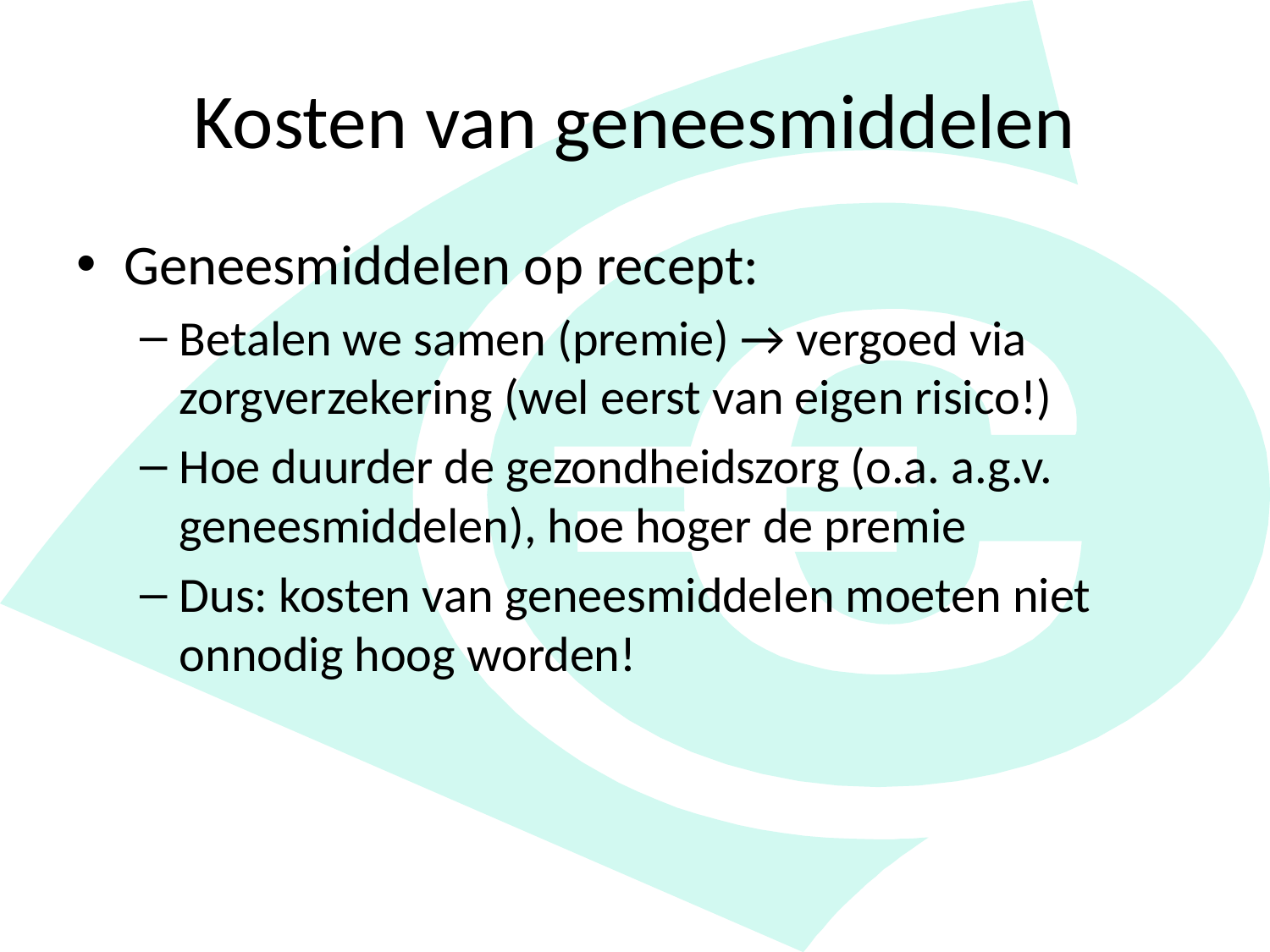

# Kosten van geneesmiddelen
Geneesmiddelen op recept:
Betalen we samen (premie) → vergoed via zorgverzekering (wel eerst van eigen risico!)
Hoe duurder de gezondheidszorg (o.a. a.g.v. geneesmiddelen), hoe hoger de premie
Dus: kosten van geneesmiddelen moeten niet onnodig hoog worden!